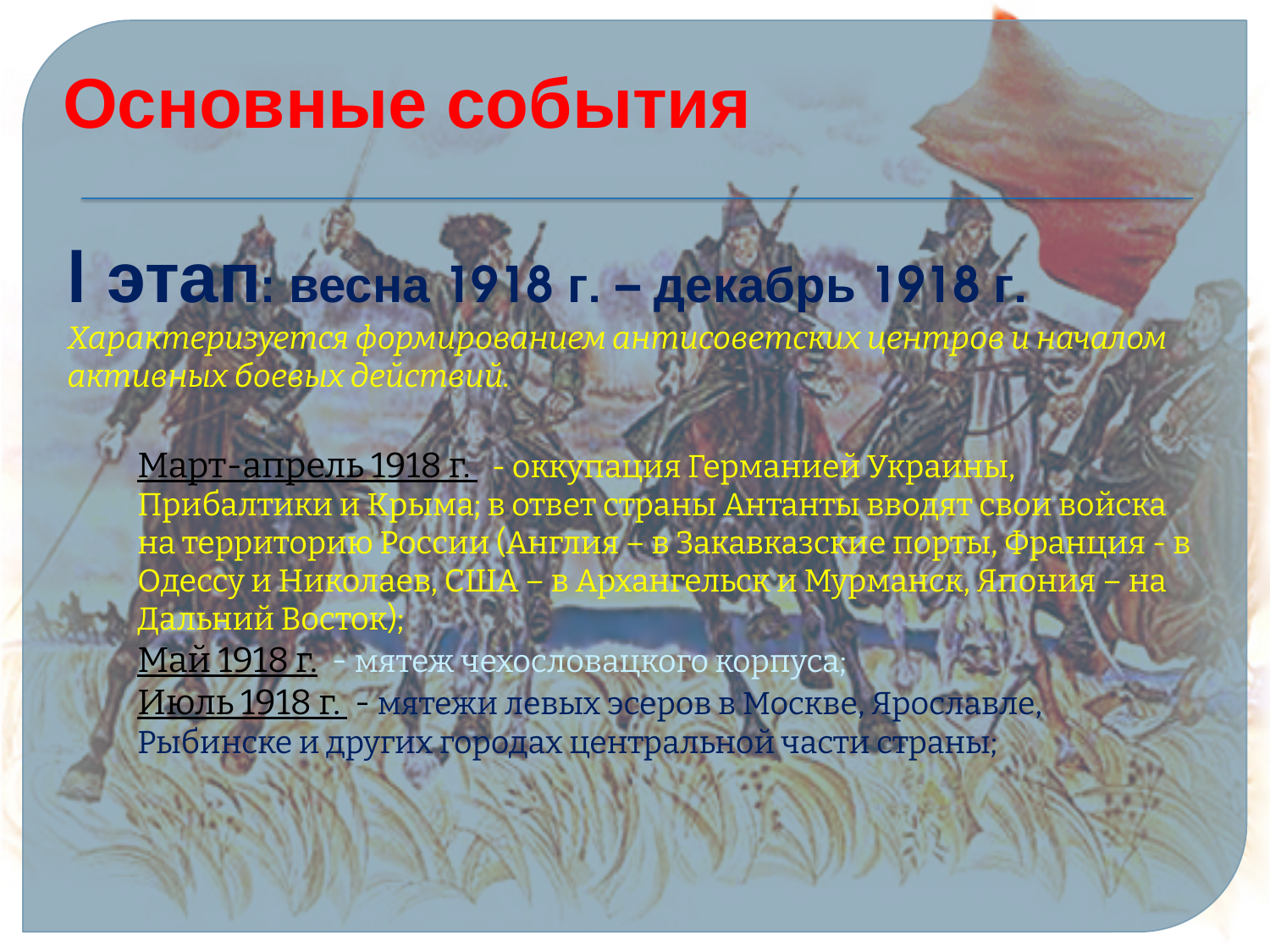

Основные события
I этап: весна 1918 г. – декабрь 1918 г.
Характеризуется формированием антисоветских центров и началом активных боевых действий.
Март-апрель 1918 г.   - оккупация Германией Украины, Прибалтики и Крыма; в ответ страны Антанты вводят свои войска на территорию России (Англия – в Закавказские порты, Франция - в Одессу и Николаев, США – в Архангельск и Мурманск, Япония – на Дальний Восток);
Май 1918 г.  - мятеж чехословацкого корпуса;
Июль 1918 г.  - мятежи левых эсеров в Москве, Ярославле, Рыбинске и других городах центральной части страны;